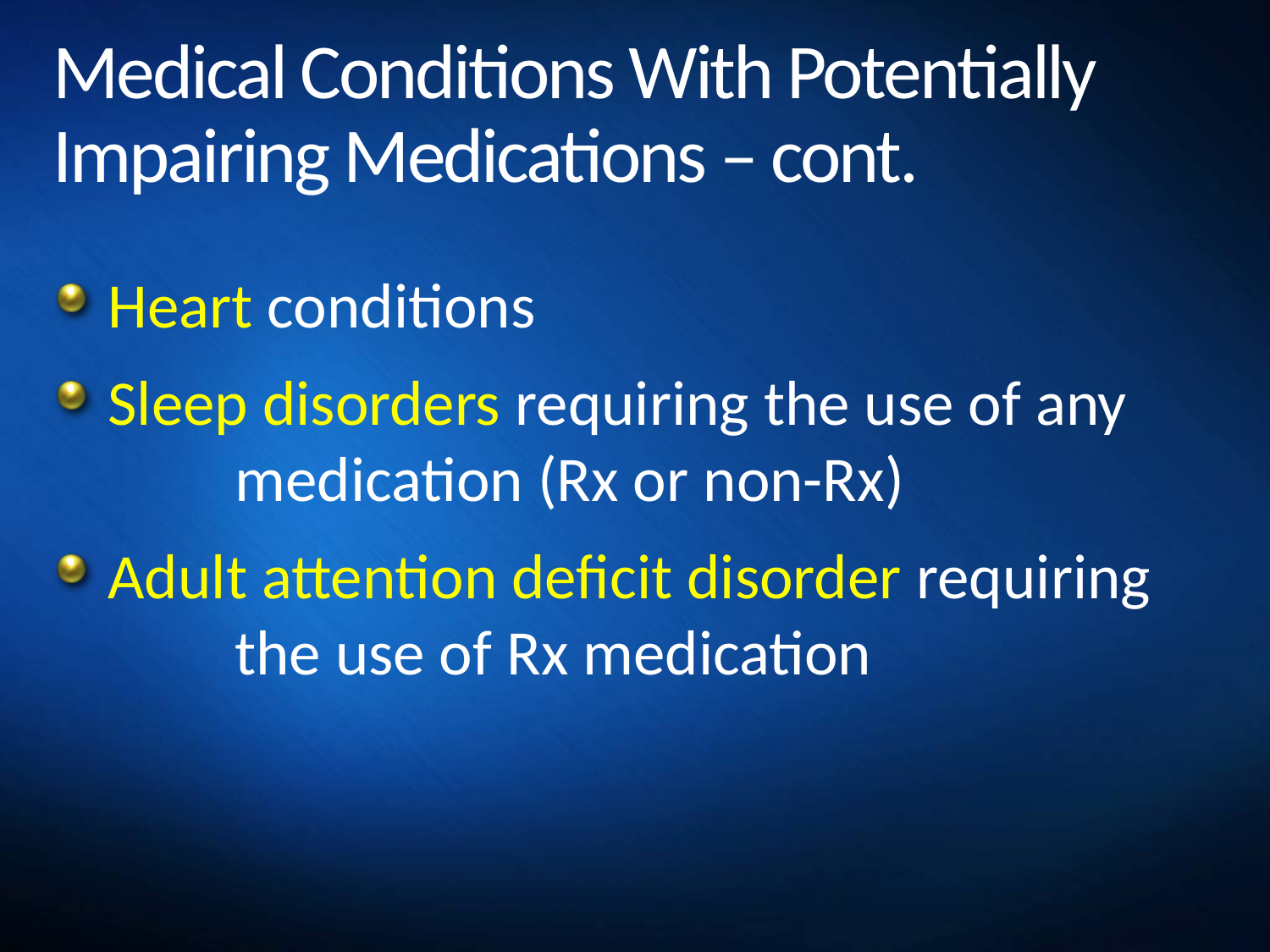

# Medical Conditions With Potentially Impairing Medications – cont.
Heart conditions
Sleep disorders requiring the use of any 	medication (Rx or non-Rx)
Adult attention deficit disorder requiring 	the use of Rx medication